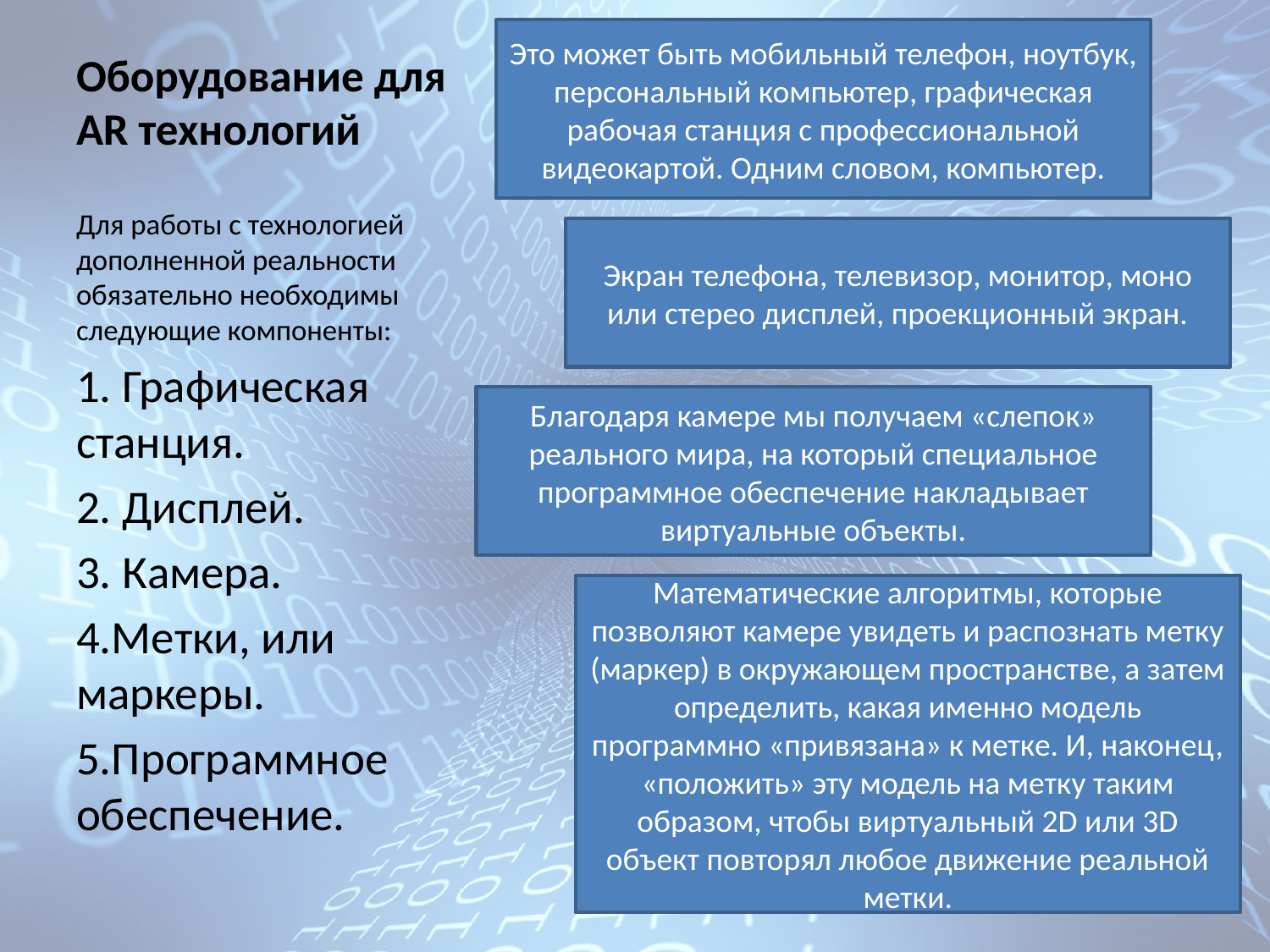

Это может быть мобильный телефон, ноутбук, персональный компьютер, графическая рабочая станция с профессиональной видеокартой. Одним словом, компьютер.
# Оборудование для AR технологий
Для работы с технологией дополненной реальности обязательно необходимы следующие компоненты:
1. Графическая станция.
2. Дисплей.
3. Камера.
4.Метки, или маркеры.
5.Программное обеспечение.

Экран телефона, телевизор, монитор, моно или стерео дисплей, проекционный экран.
Благодаря камере мы получаем «слепок» реального мира, на который специальное программное обеспечение накладывает виртуальные объекты.
Математические алгоритмы, которые позволяют камере увидеть и распознать метку (маркер) в окружающем пространстве, а затем определить, какая именно модель программно «привязана» к метке. И, наконец, «положить» эту модель на метку таким образом, чтобы виртуальный 2D или 3D объект повторял любое движение реальной метки.